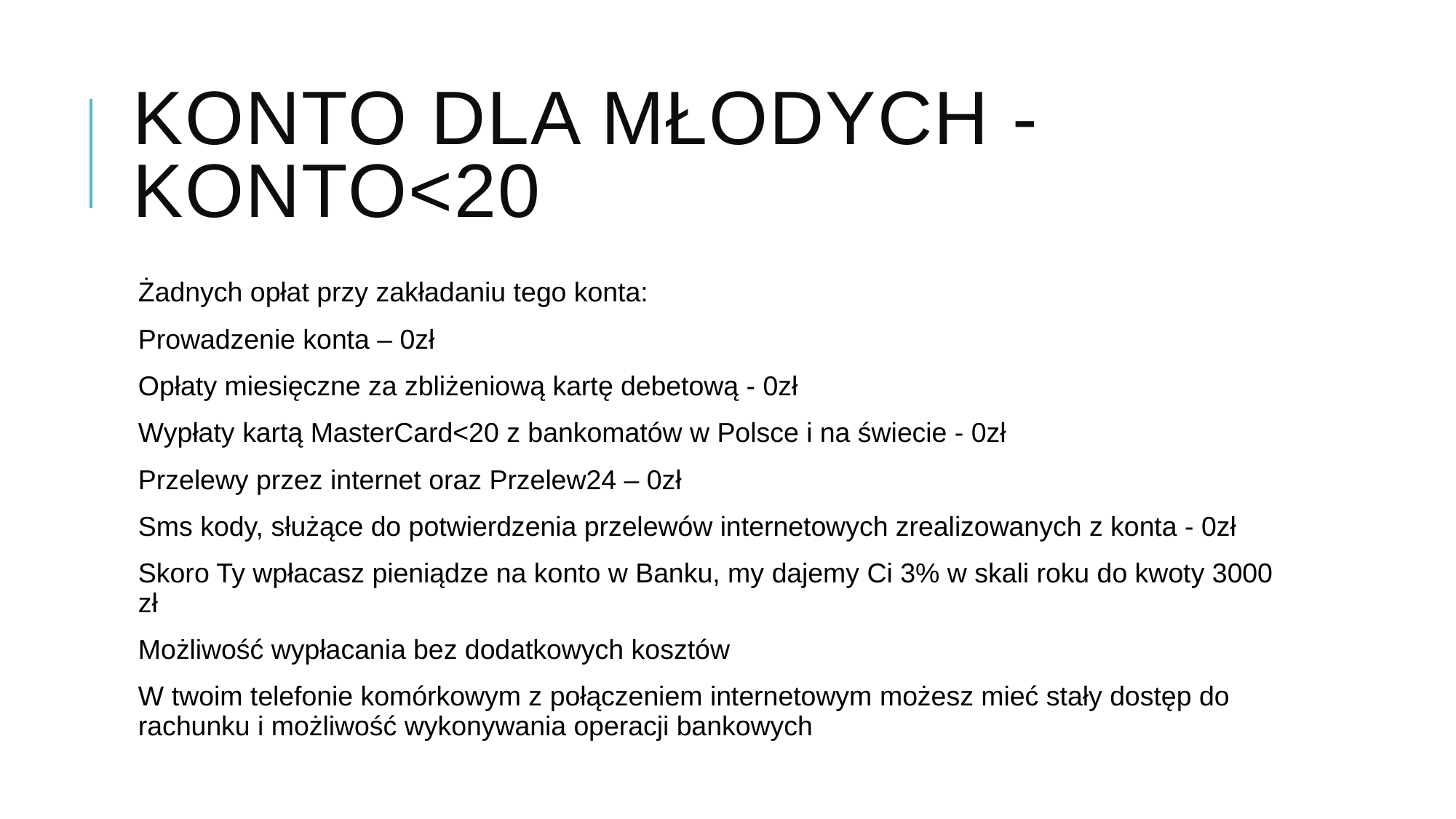

# Konto dla młodych - Konto<20
Żadnych opłat przy zakładaniu tego konta:
Prowadzenie konta – 0zł
Opłaty miesięczne za zbliżeniową kartę debetową - 0zł
Wypłaty kartą MasterCard<20 z bankomatów w Polsce i na świecie - 0zł
Przelewy przez internet oraz Przelew24 – 0zł
Sms kody, służące do potwierdzenia przelewów internetowych zrealizowanych z konta - 0zł
Skoro Ty wpłacasz pieniądze na konto w Banku, my dajemy Ci 3% w skali roku do kwoty 3000 zł
Możliwość wypłacania bez dodatkowych kosztów
W twoim telefonie komórkowym z połączeniem internetowym możesz mieć stały dostęp do rachunku i możliwość wykonywania operacji bankowych